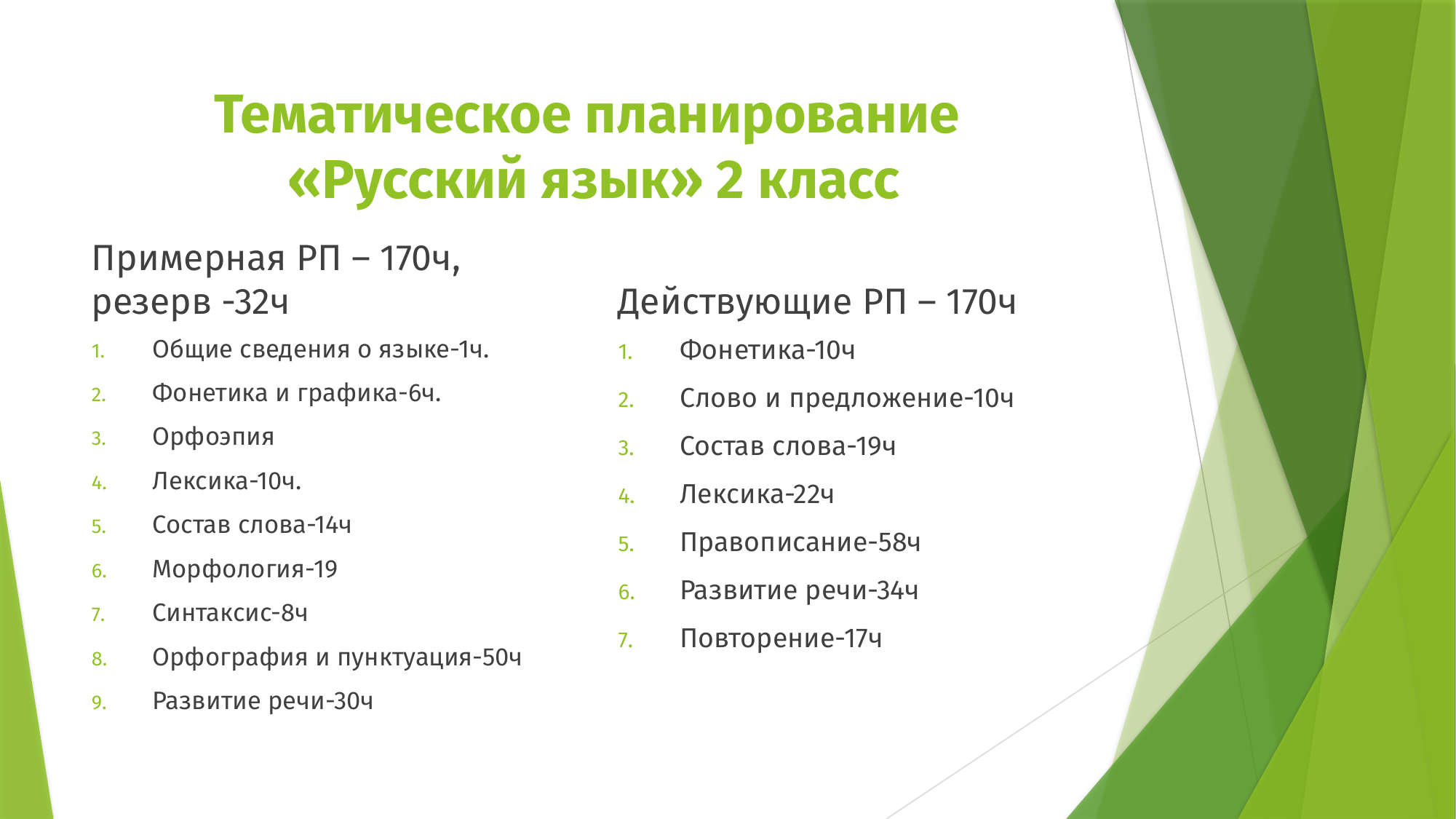

# Тематическое планирование «Русский язык» 2 класс
Примерная РП – 170ч, резерв -32ч
Действующие РП – 170ч
Общие сведения о языке-1ч.
Фонетика и графика-6ч.
Орфоэпия
Лексика-10ч.
Состав слова-14ч
Морфология-19
Синтаксис-8ч
Орфография и пунктуация-50ч
Развитие речи-30ч
Фонетика-10ч
Слово и предложение-10ч
Состав слова-19ч
Лексика-22ч
Правописание-58ч
Развитие речи-34ч
Повторение-17ч